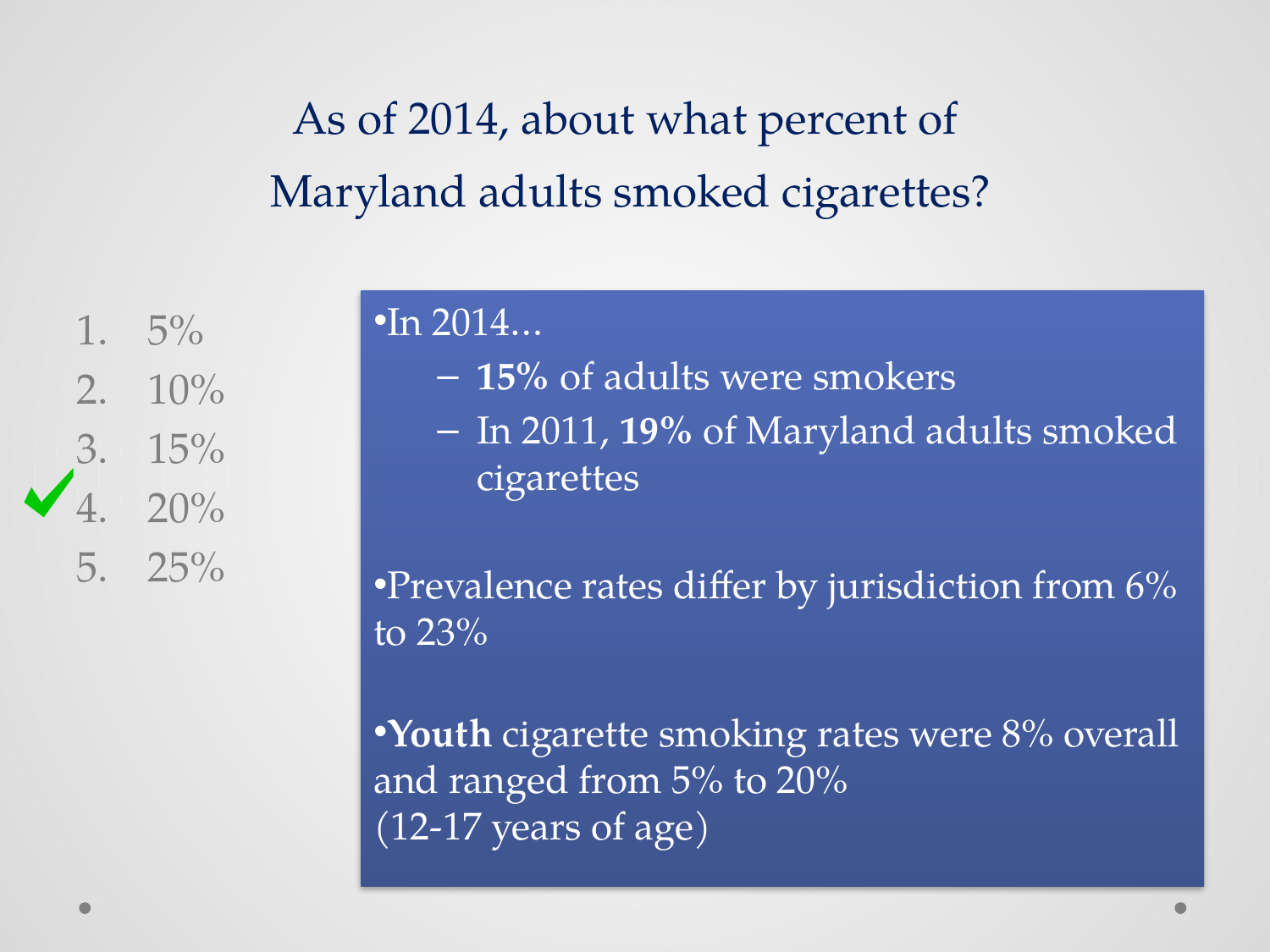

# As of 2014, about what percent of Maryland adults smoked cigarettes?
In 2014…
15% of adults were smokers
In 2011, 19% of Maryland adults smoked cigarettes

Prevalence rates differ by jurisdiction from 6% to 23%
Youth cigarette smoking rates were 8% overall and ranged from 5% to 20%
(12-17 years of age)

5%
10%
15%
20%
25%